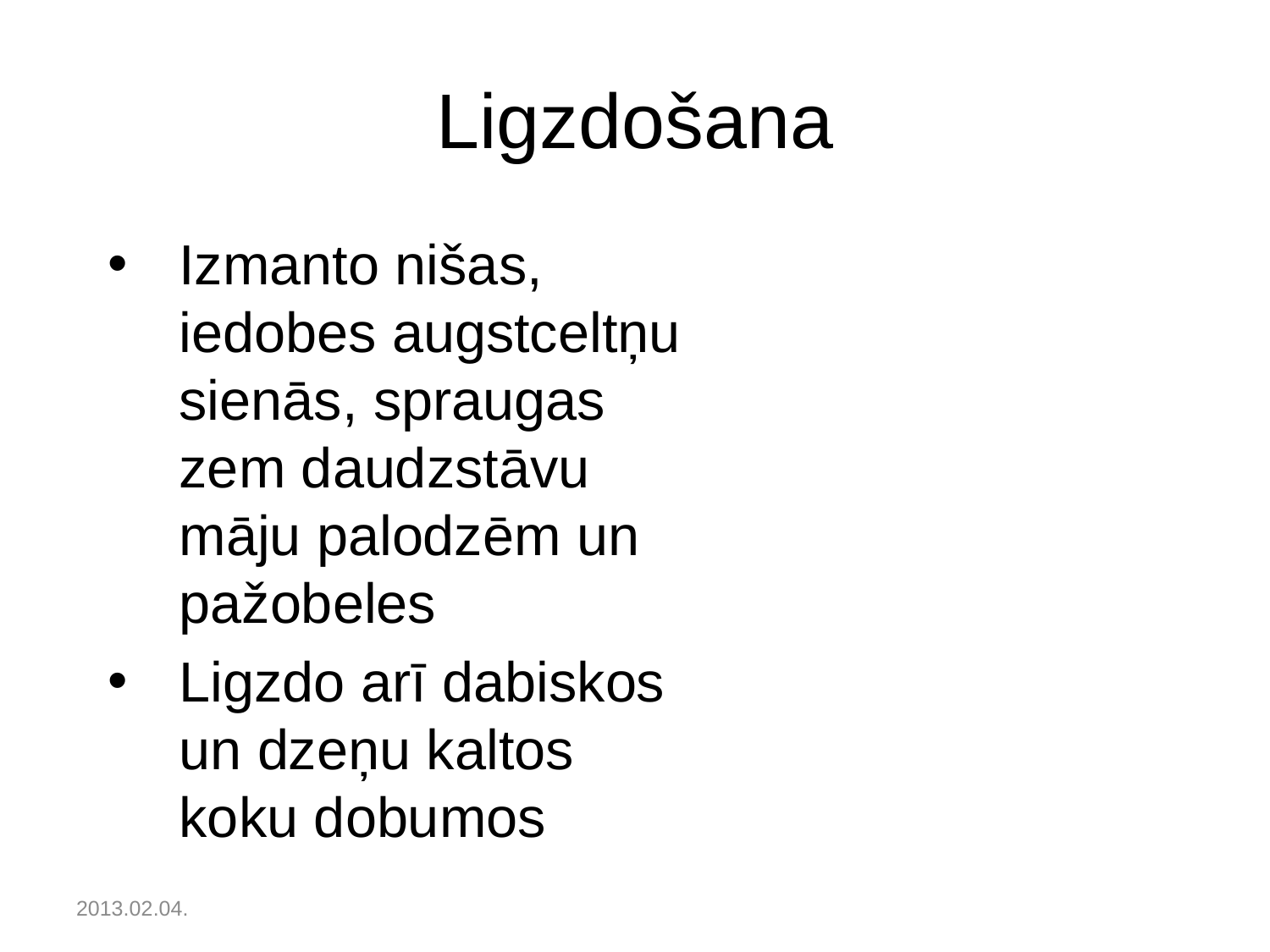

# Ligzdošana
Izmanto nišas, iedobes augstceltņu sienās, spraugas zem daudzstāvu māju palodzēm un pažobeles
Ligzdo arī dabiskos un dzeņu kaltos koku dobumos
2013.02.04.